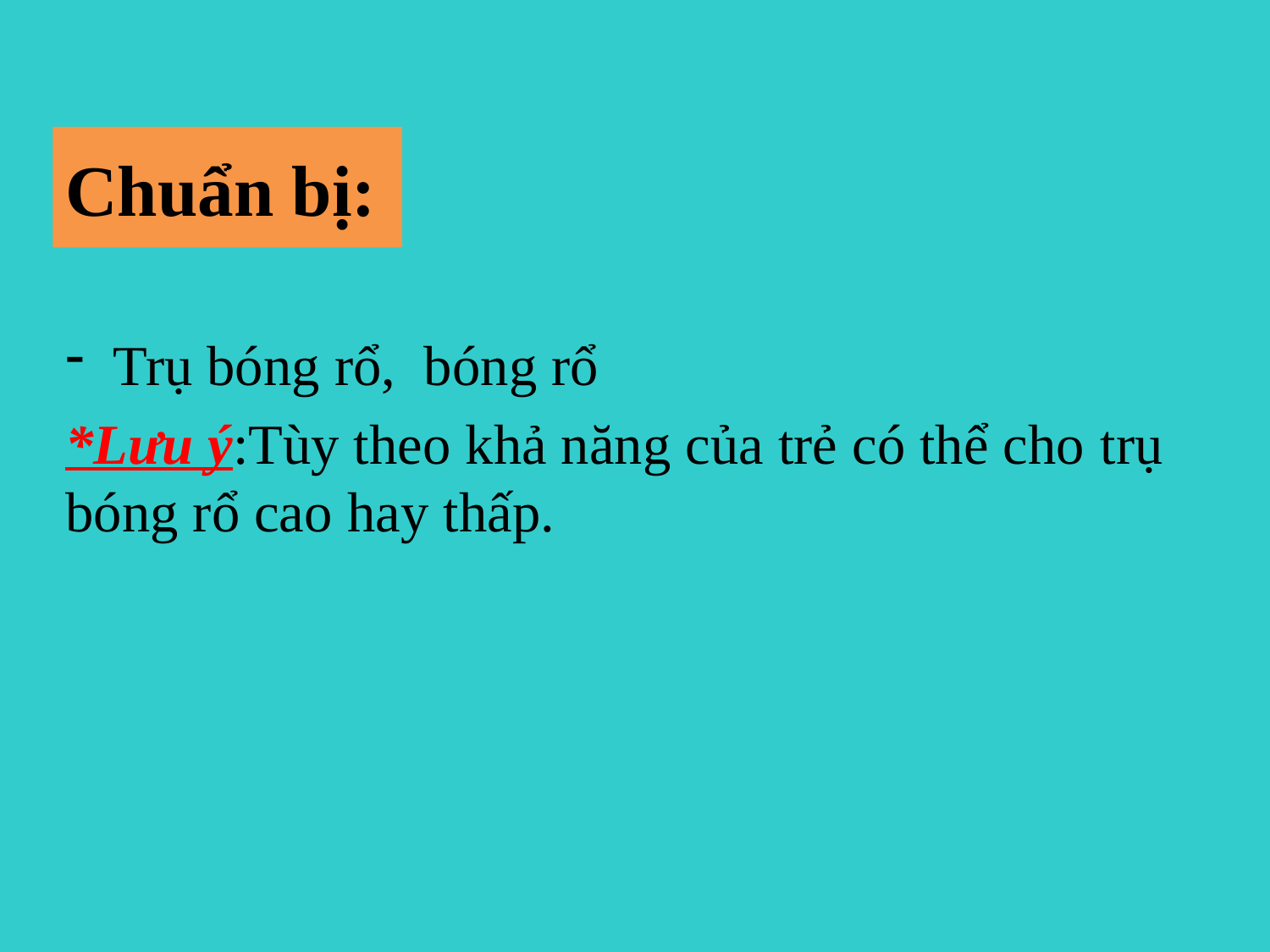

# Chuẩn bị:

Trụ bóng rổ,  bóng rổ
*Lưu ý:Tùy theo khả năng của trẻ có thể cho trụ bóng rổ cao hay thấp.